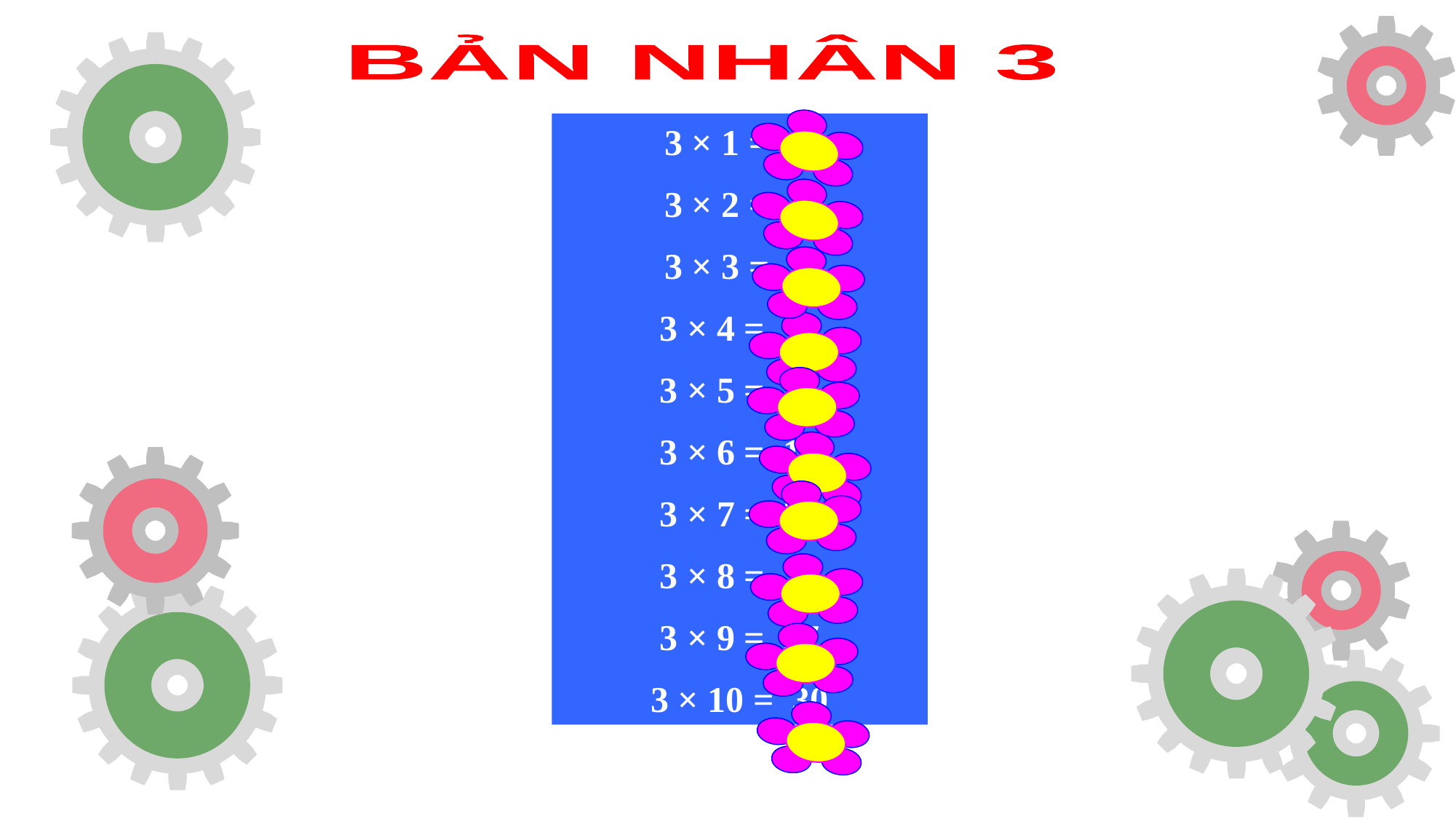

BẢN NHÂN 3

3 × 1 =   3
3 × 2 =   6
3 × 3 =   9
3 × 4 =  12
3 × 5 =  15
3 × 6 =  18
3 × 7 =  21
3 × 8 =  24
3 × 9 =  27
3 × 10 =  30